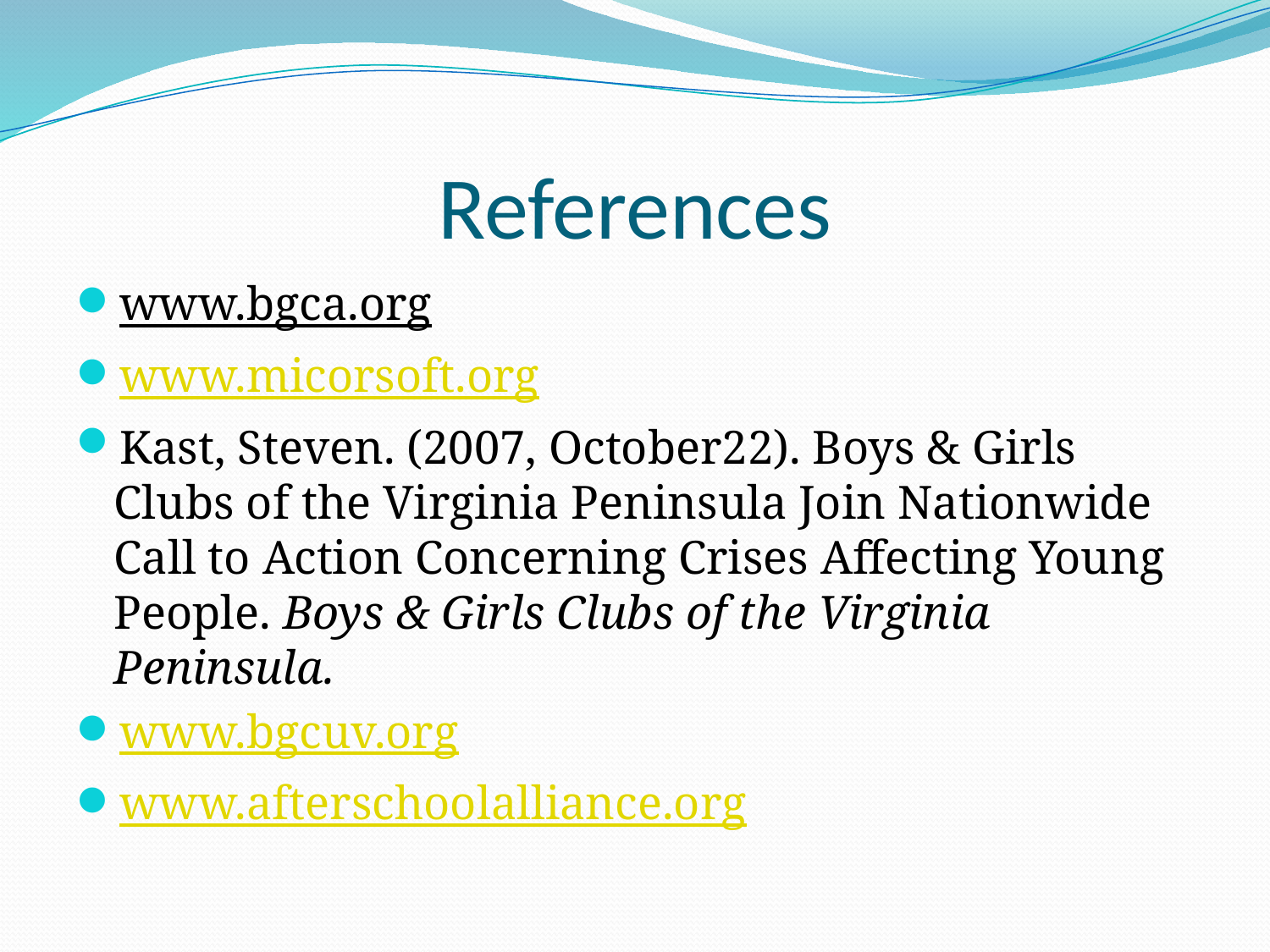

# References
www.bgca.org
www.micorsoft.org
Kast, Steven. (2007, October22). Boys & Girls Clubs of the Virginia Peninsula Join Nationwide Call to Action Concerning Crises Affecting Young People. Boys & Girls Clubs of the Virginia Peninsula.
www.bgcuv.org
www.afterschoolalliance.org